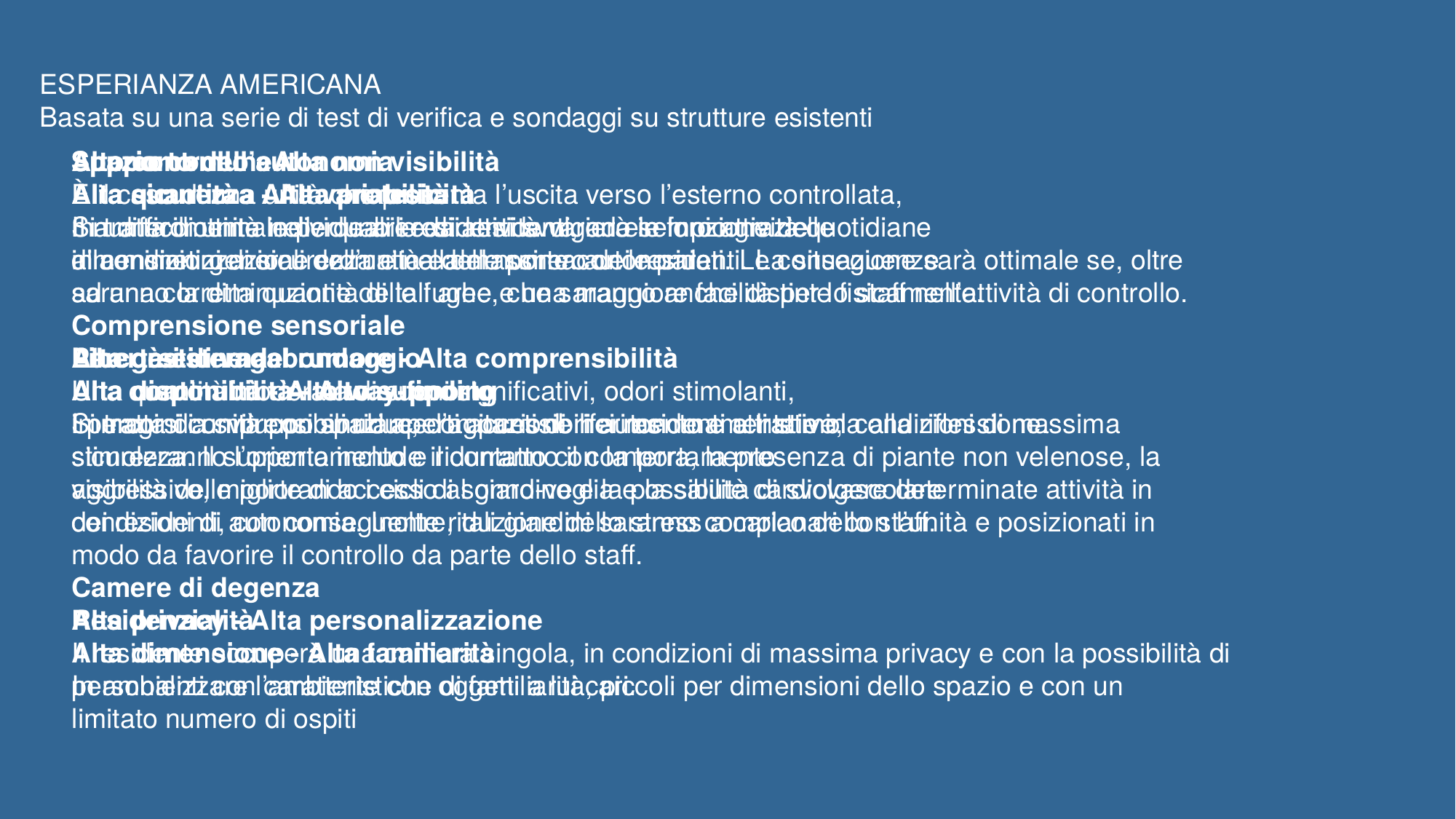

ESPERIANZA AMERICANA
Basata su una serie di test di verifica e sondaggi su strutture esistenti
Spazio comune
Alta quantità - Alta variabilità
Il numero ottimale per le aree di attività varierà in funzione delle
dimensioni generali dell’unità e del numero dei residenti. La situazione sarà ottimale se, oltre ad una corretta quantità di tali aree, che saranno anche distinte fisicamente.

Libertà esterna
Alta disponibilità - Alto supporto
Si tratta di unità con spazi aperti accessibili autonomamente e in condizioni di massima sicurezza. Il supporto include il contatto con la terra, la presenza di piante non velenose, la visibilità delle porte di accesso al giardino e la possibilità di svolgere determinate attività in condizioni di autonomia. Inoltre, tali giardini saranno complanari con l’unità e posizionati in modo da favorire il controllo da parte dello staff.

Residenzialità
Alta dimensione - Alta familiarità
In ambienti con caratteristiche di familiarità, piccoli per dimensioni dello spazio e con un limitato numero di ospiti

Alto controllo - Alta non visibilità
È il caso di una unità che presenta l’uscita verso l’esterno controllata,
ma difficilmente individuabile dai residenti, ad esempio grazie
alla mimetizzazione cromatica delle porte con le pareti. Le conseguenze
saranno la diminuzione delle fughe e una maggiore facilità per lo staff nell’attività di controllo.

Percorsi di vagabondaggio
Alta continuità - Alto way-finding
I percorsi a sviluppo anulare, con punti di riferimento e attrattive,
stimoleranno l’orientamento e ridurranno il comportamento
aggressivo, migliorando i cicli di sonno-veglia e la salute cardiovascolare
dei residenti, con conseguente riduzione dello stress a carico dello staff.

Camere di degenza
Alta privacy - Alta personalizzazione
Il residente occuperà una camera singola, in condizioni di massima privacy e con la possibilità di personalizzare l’ambiente con oggetti a lui cari.

Supporto dell’autonomia
Alta sicurezza - Alta protesicità
Si tratta di unità nelle quali i residenti svolgono le loro attività quotidiane
in condizioni di sicurezza e nella massima autonomia.

Comprensione sensoriale
Alta gestione del rumore - Alta comprensibilità
Una quantità moderata di suoni significativi, odori stimolanti,
immagini comprensibili riduce l’agitazione nei residenti e li stimola alla riflessione.